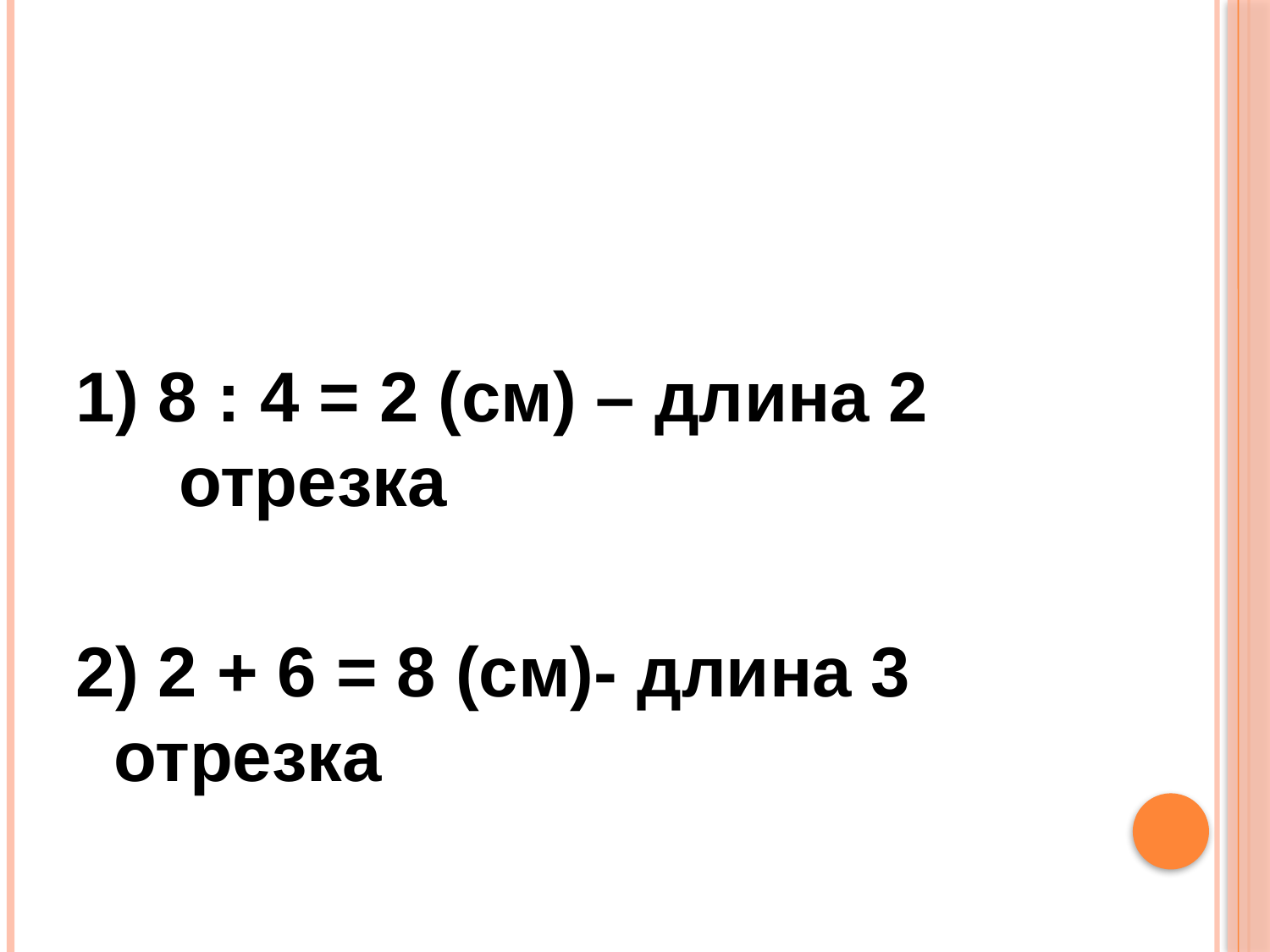

#

1) 8 : 4 = 2 (см) – длина 2 отрезка

2) 2 + 6 = 8 (см)- длина 3 отрезка